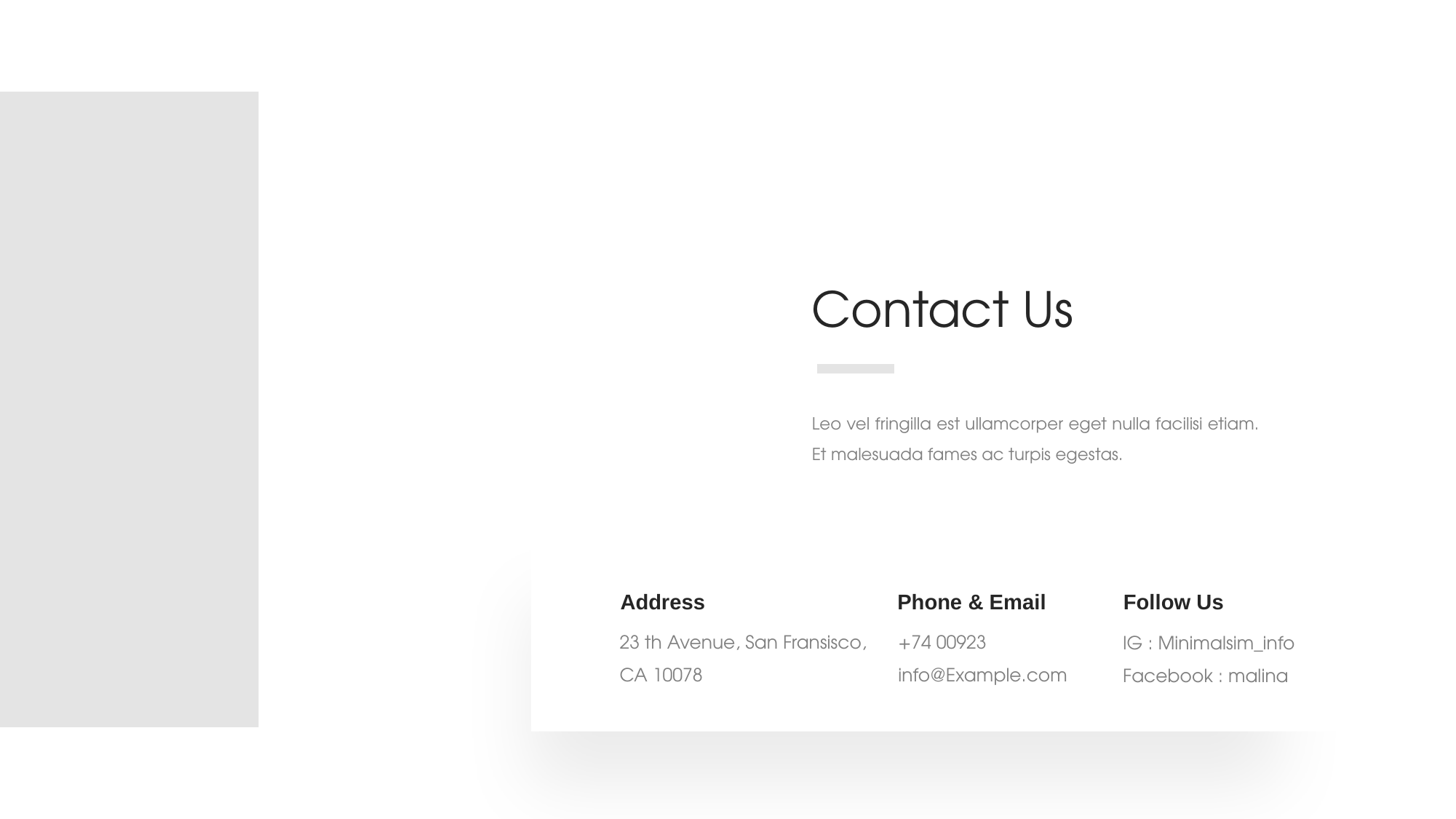

Contact Us
Leo vel fringilla est ullamcorper eget nulla facilisi etiam. Et malesuada fames ac turpis egestas.

Address
Phone & Email
Follow Us
23 th Avenue, San Fransisco,
CA 10078
+74 00923
info@Example.com
IG : Minimalsim_info Facebook : malina